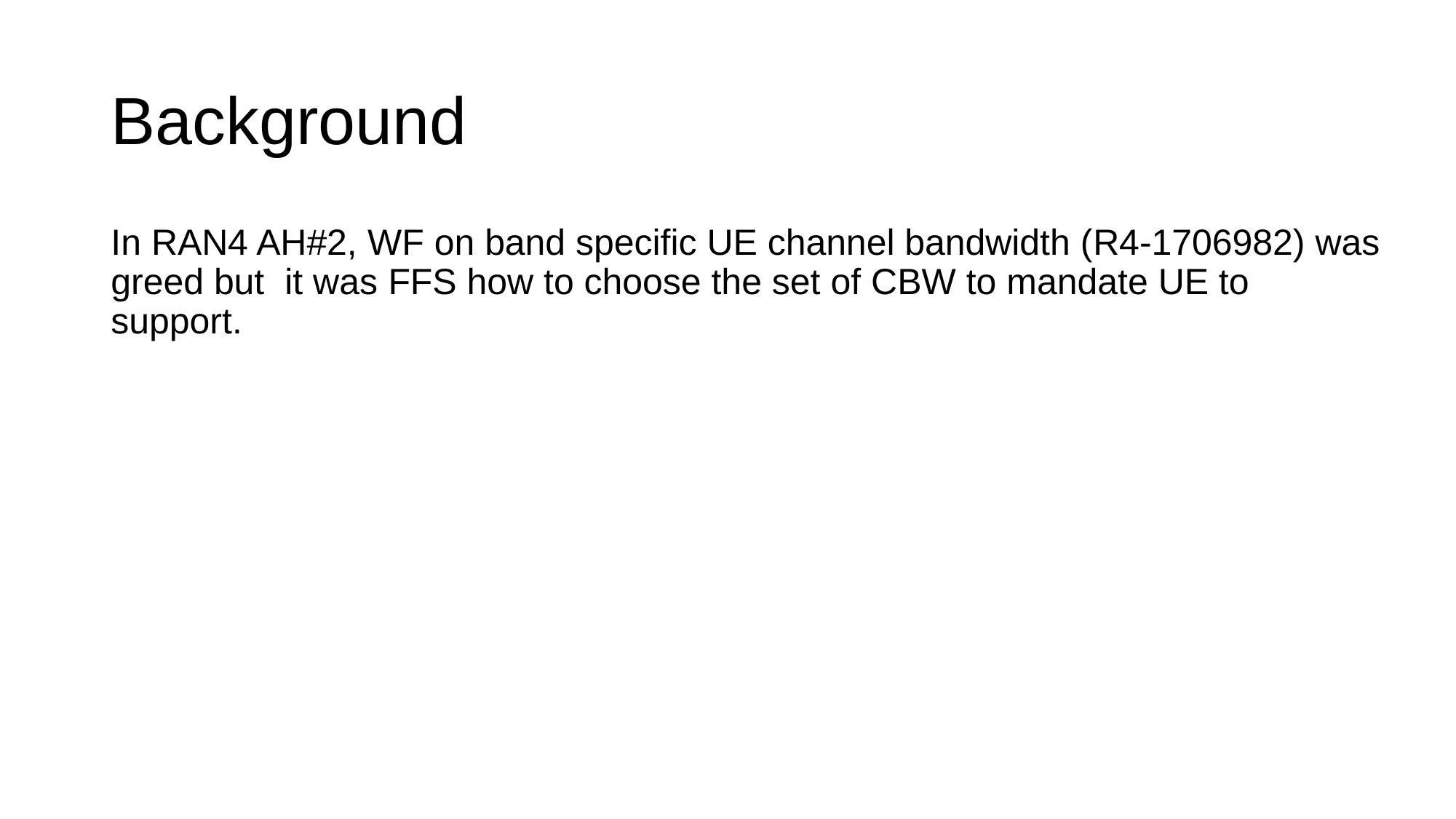

# Background
In RAN4 AH#2, WF on band specific UE channel bandwidth (R4-1706982) was greed but  it was FFS how to choose the set of CBW to mandate UE to support.